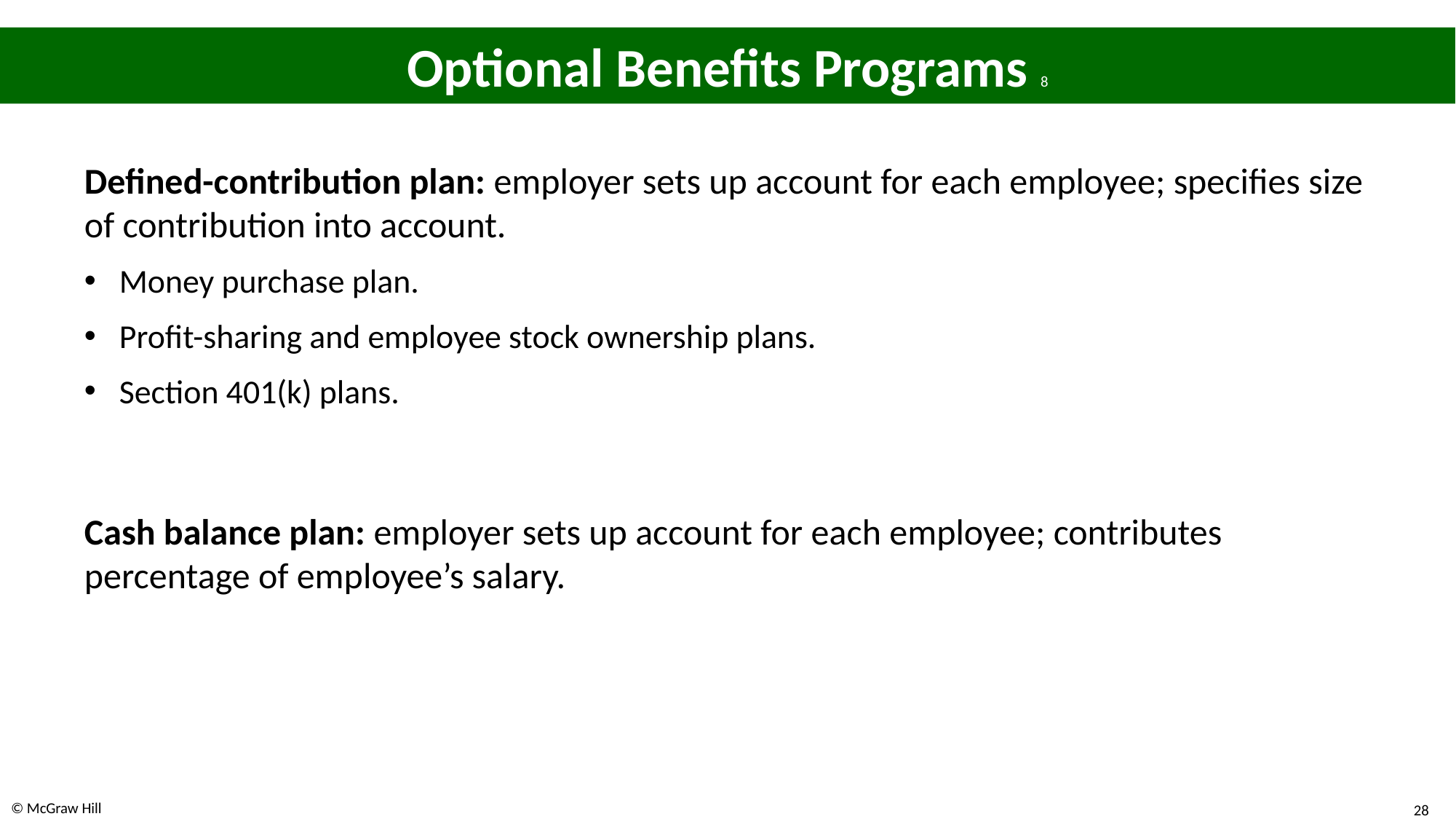

# Optional Benefits Programs 8
Defined-contribution plan: employer sets up account for each employee; specifies size of contribution into account.
Money purchase plan.
Profit-sharing and employee stock ownership plans.
Section 401(k) plans.
Cash balance plan: employer sets up account for each employee; contributes percentage of employee’s salary.